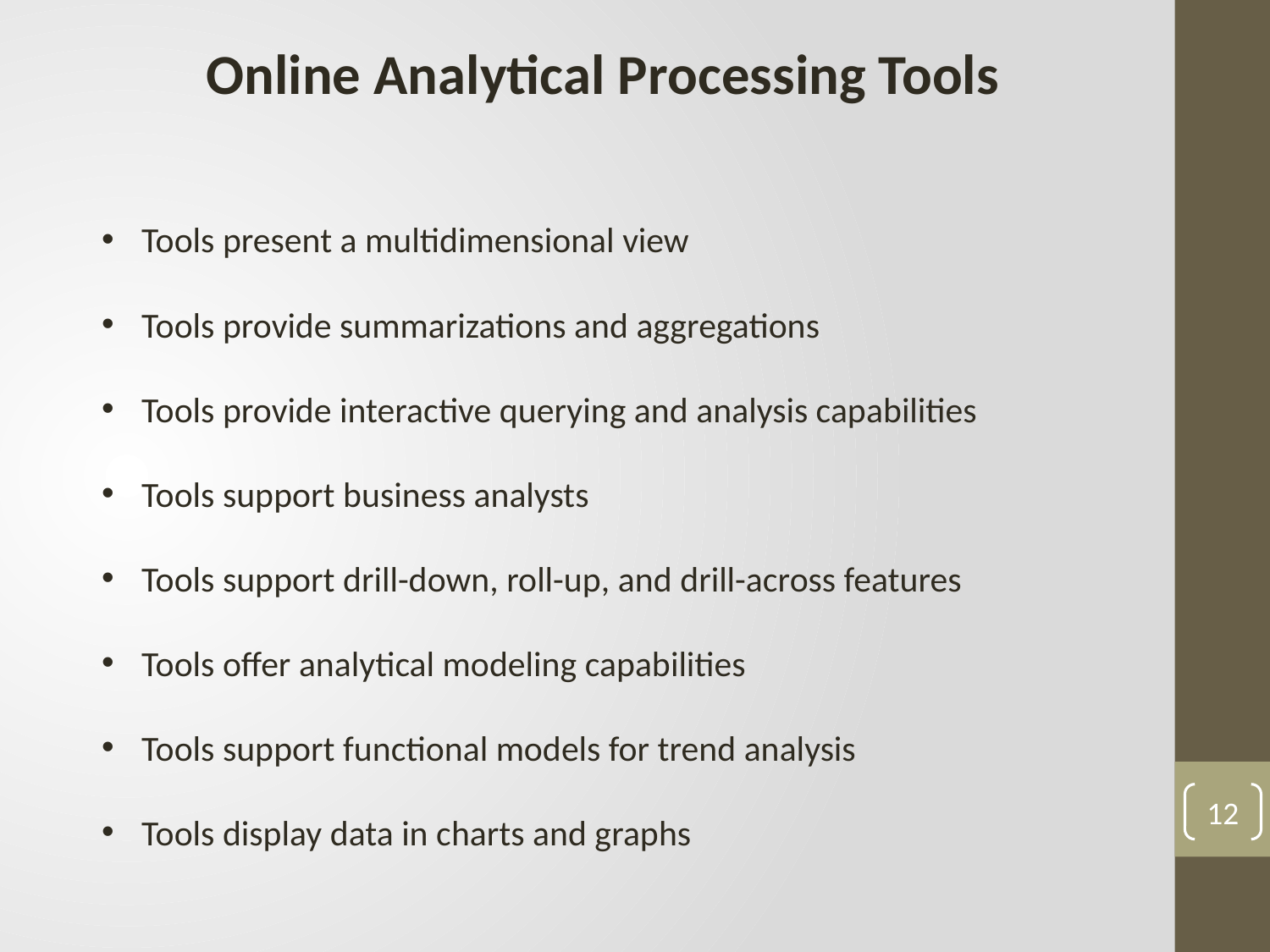

Online Analytical Processing Tools
Tools present a multidimensional view

Tools provide summarizations and aggregations

Tools provide interactive querying and analysis capabilities

Tools support business analysts

Tools support drill-down, roll-up, and drill-across features

Tools offer analytical modeling capabilities

Tools support functional models for trend analysis

Tools display data in charts and graphs
12